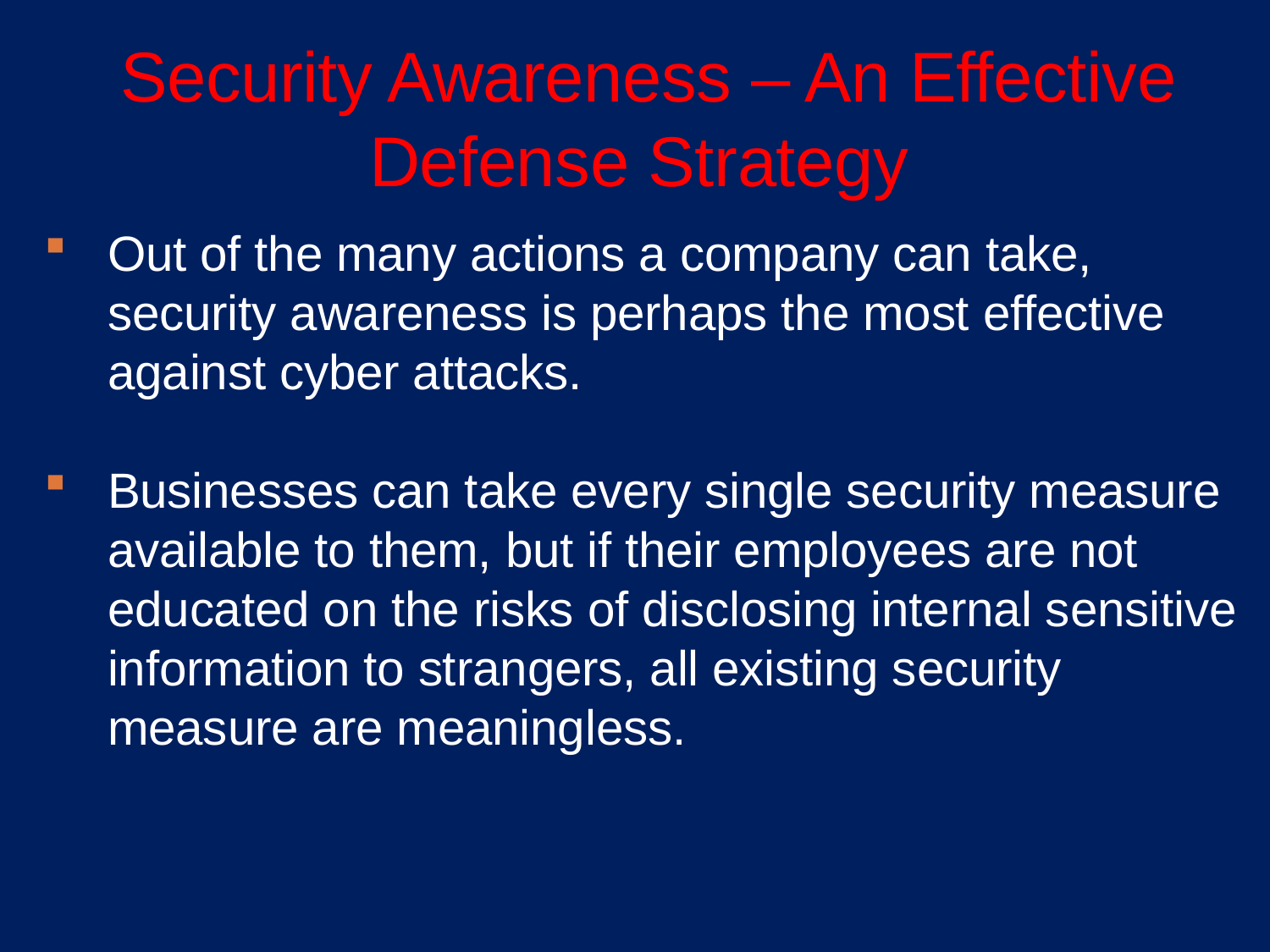

# Security Awareness – An Effective Defense Strategy
Out of the many actions a company can take, security awareness is perhaps the most effective against cyber attacks.

Businesses can take every single security measure available to them, but if their employees are not educated on the risks of disclosing internal sensitive information to strangers, all existing security measure are meaningless.